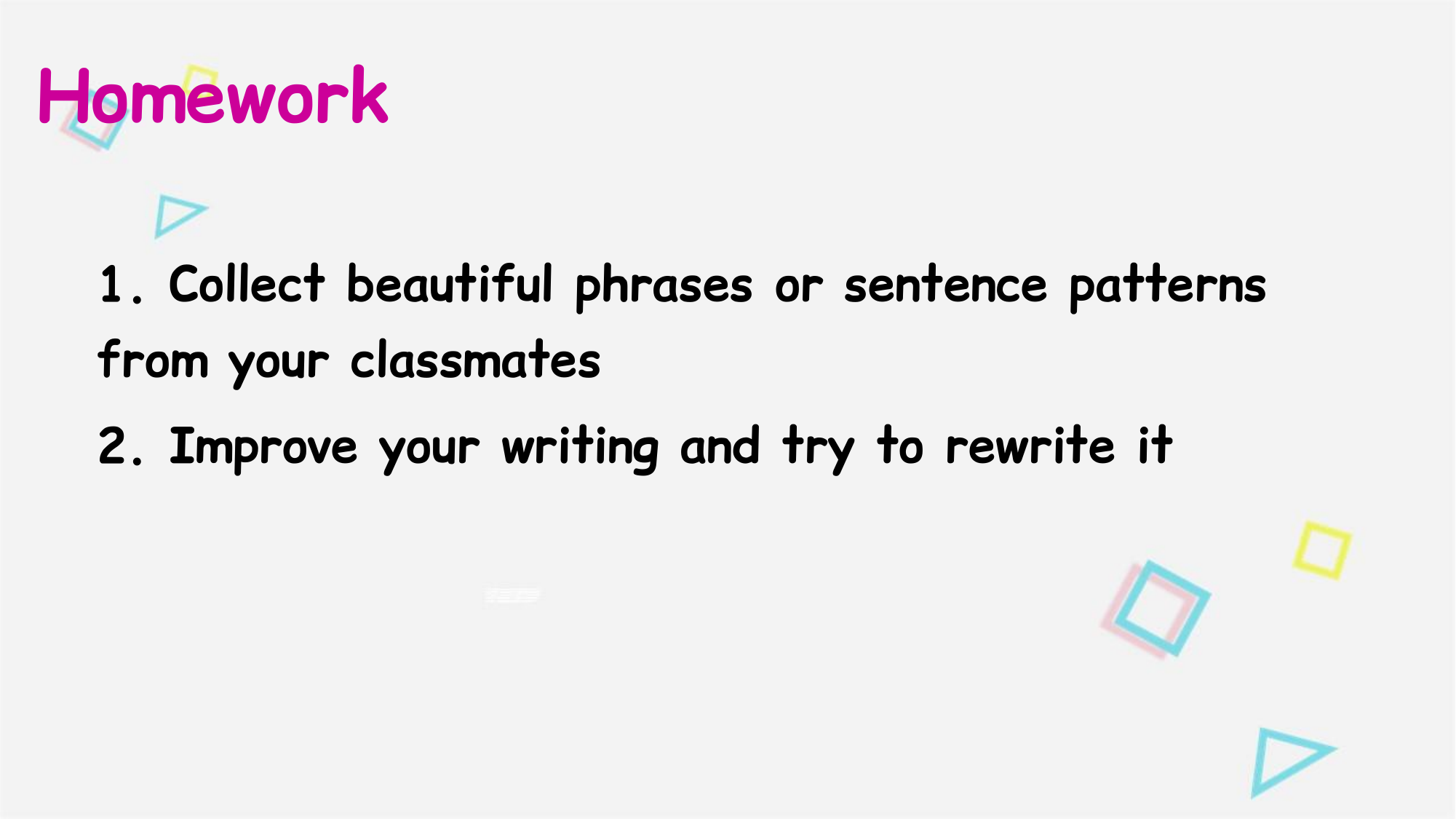

Homework
1. Collect beautiful phrases or sentence patterns from your classmates
2. Improve your writing and try to rewrite it